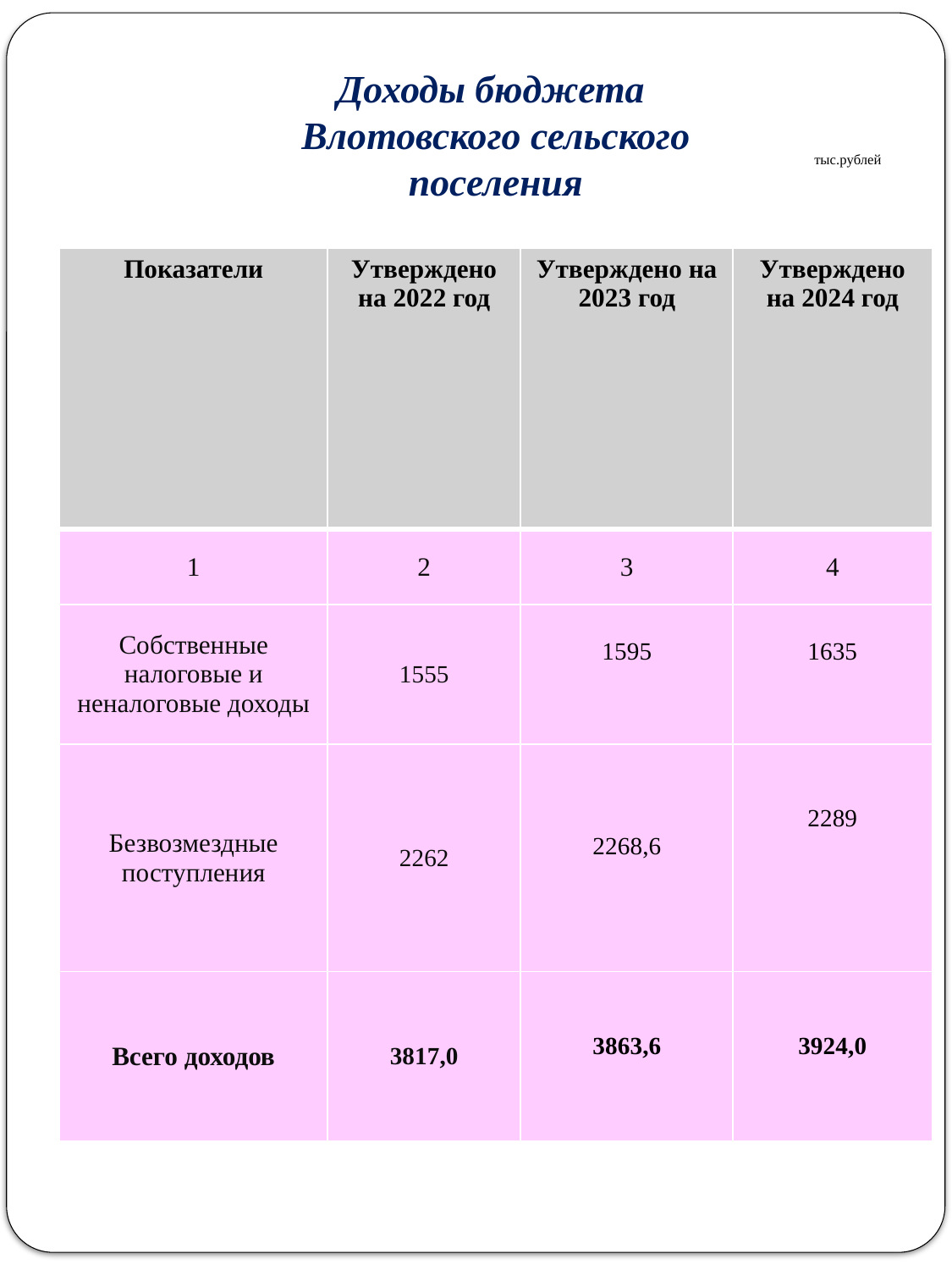

Доходы бюджета
Влотовского сельского поселения
тыс.рублей
| Показатели | Утверждено на 2022 год | Утверждено на 2023 год | Утверждено на 2024 год |
| --- | --- | --- | --- |
| 1 | 2 | 3 | 4 |
| Собственные налоговые и неналоговые доходы | 1555 | 1595 | 1635 |
| Безвозмездные поступления | 2262 | 2268,6 | 2289 |
| Всего доходов | 3817,0 | 3863,6 | 3924,0 |